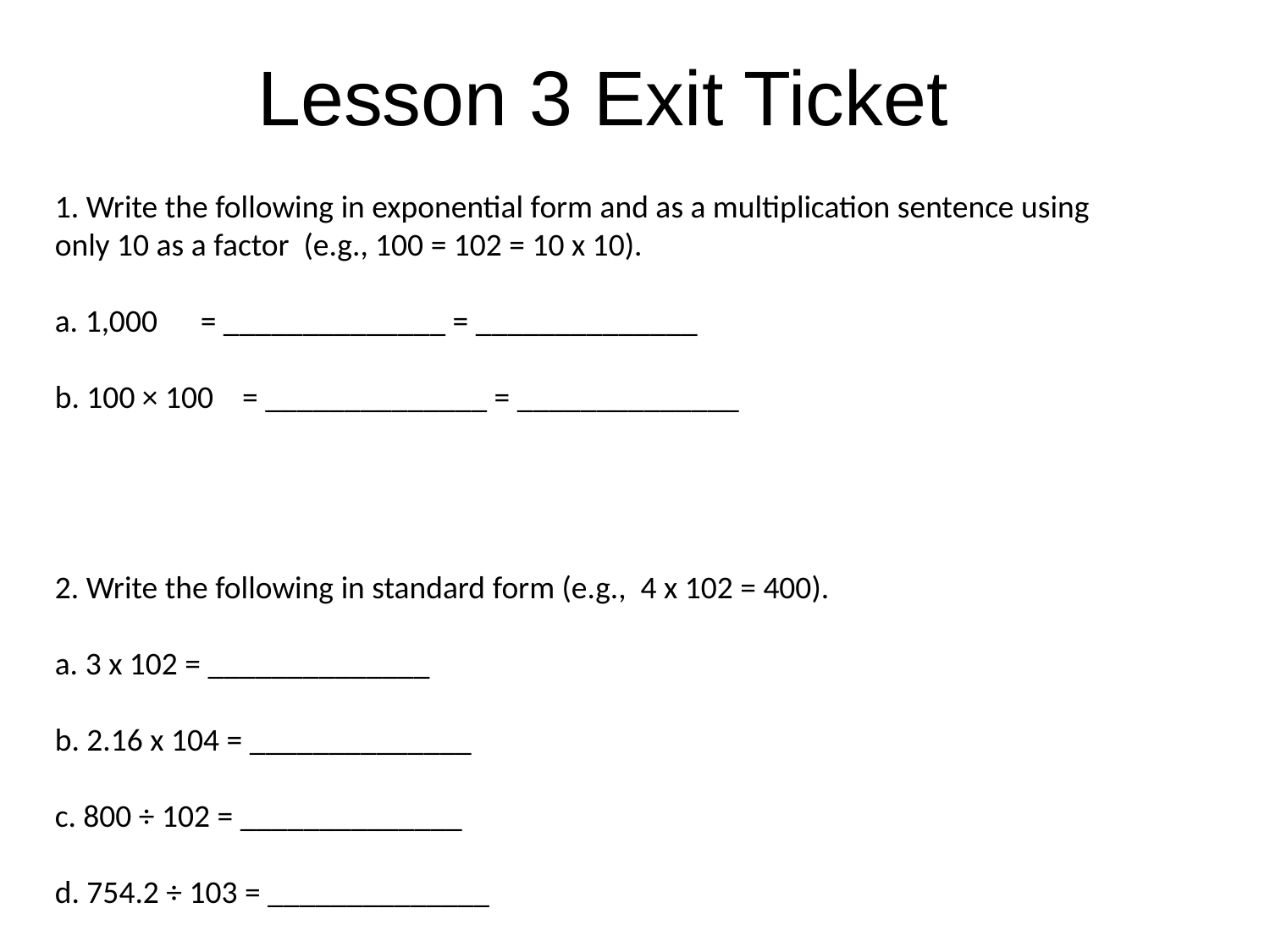

Lesson 3 Exit Ticket
1. Write the following in exponential form and as a multiplication sentence using only 10 as a factor  (e.g., 100 = 102 = 10 x 10).

a. 1,000      = ______________ = ______________

b. 100 × 100    = ______________ = ______________

2. Write the following in standard form (e.g.,  4 x 102 = 400).

a. 3 x 102 = ______________

b. 2.16 x 104 = ______________

c. 800 ÷ 102 = ______________

d. 754.2 ÷ 103 = ______________